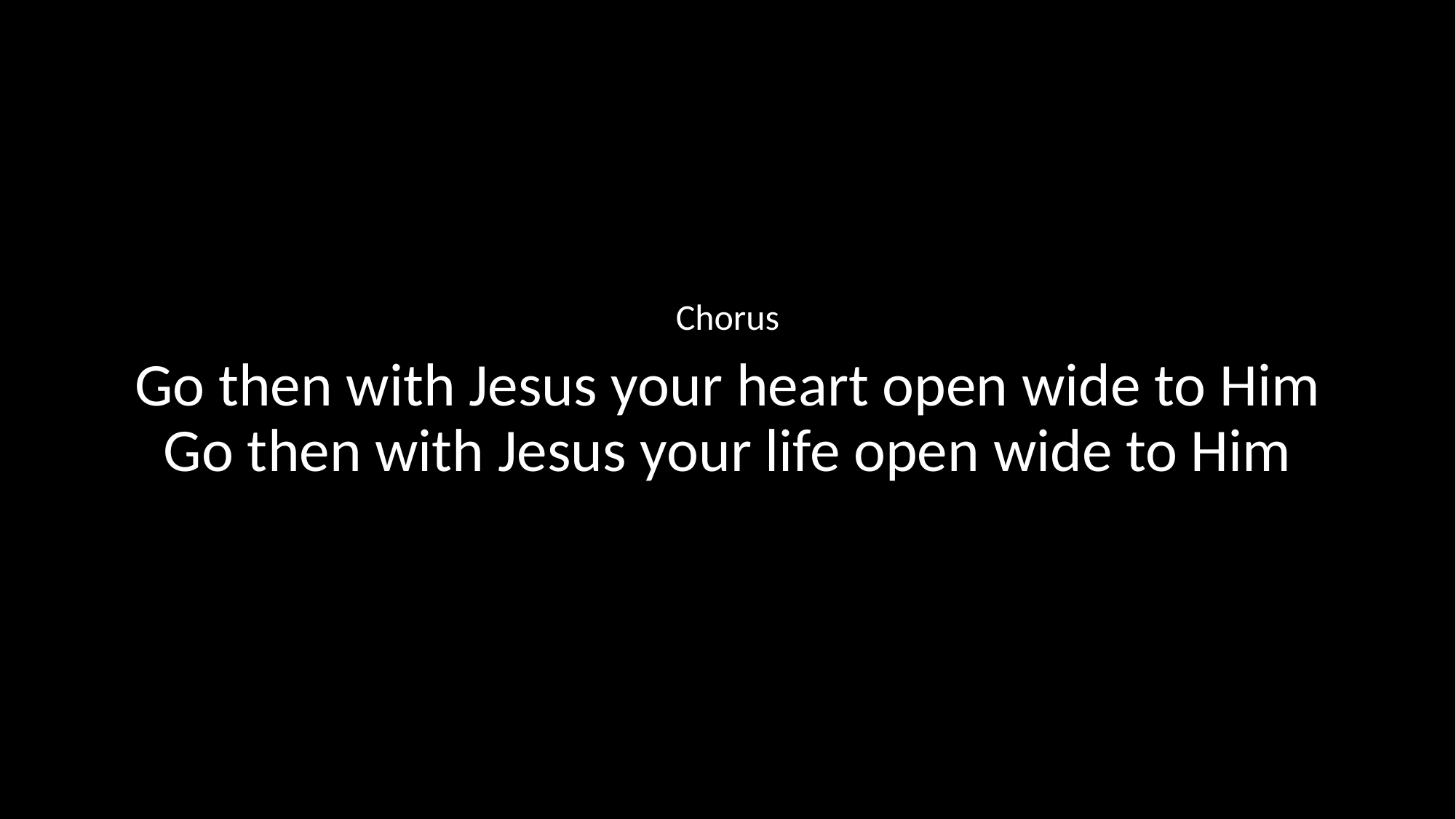

Chorus
Go then with Jesus your heart open wide to Him
Go then with Jesus your life open wide to Him